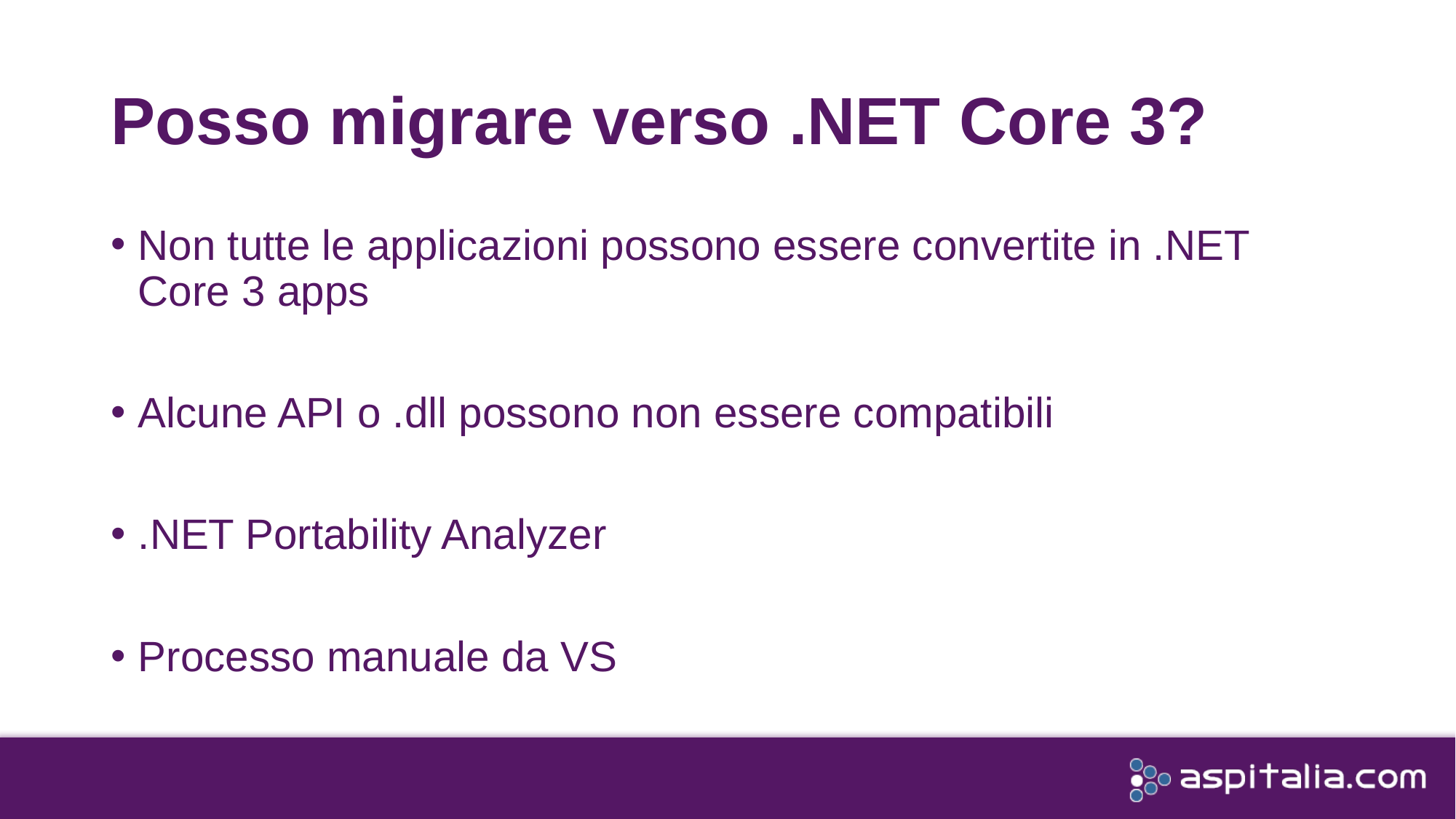

# Posso migrare verso .NET Core 3?
Non tutte le applicazioni possono essere convertite in .NET Core 3 apps

Alcune API o .dll possono non essere compatibili

.NET Portability Analyzer

Processo manuale da VS